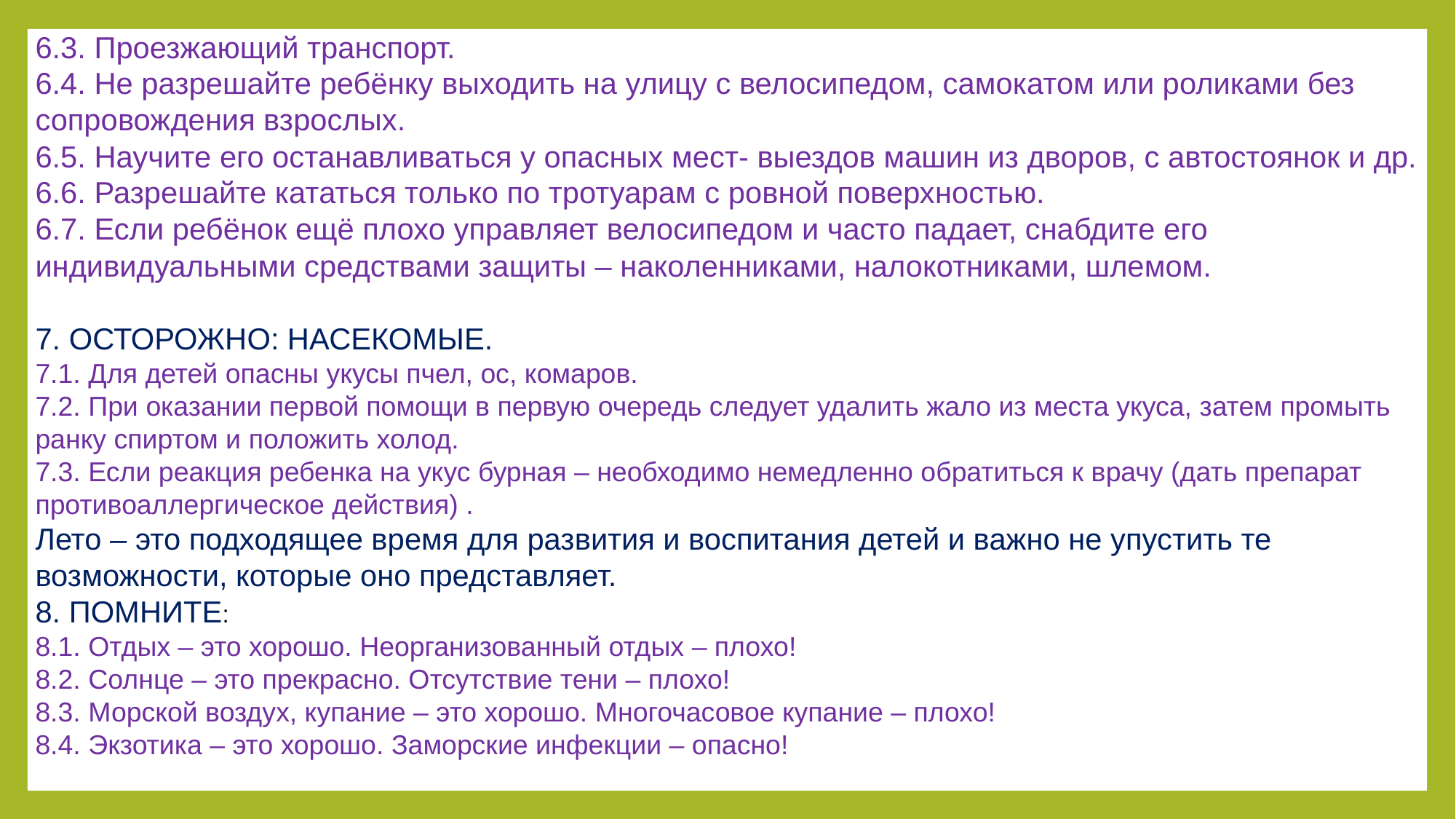

6.3. Проезжающий транспорт.
6.4. Не разрешайте ребёнку выходить на улицу с велосипедом, самокатом или роликами без сопровождения взрослых.
6.5. Научите его останавливаться у опасных мест- выездов машин из дворов, с автостоянок и др.
6.6. Разрешайте кататься только по тротуарам с ровной поверхностью.
6.7. Если ребёнок ещё плохо управляет велосипедом и часто падает, снабдите его индивидуальными средствами защиты – наколенниками, налокотниками, шлемом.

7. ОСТОРОЖНО: НАСЕКОМЫЕ.
7.1. Для детей опасны укусы пчел, ос, комаров.
7.2. При оказании первой помощи в первую очередь следует удалить жало из места укуса, затем промыть ранку спиртом и положить холод.
7.3. Если реакция ребенка на укус бурная – необходимо немедленно обратиться к врачу (дать препарат противоаллергическое действия) .
Лето – это подходящее время для развития и воспитания детей и важно не упустить те возможности, которые оно представляет.
8. ПОМНИТЕ:
8.1. Отдых – это хорошо. Неорганизованный отдых – плохо!
8.2. Солнце – это прекрасно. Отсутствие тени – плохо!
8.3. Морской воздух, купание – это хорошо. Многочасовое купание – плохо!
8.4. Экзотика – это хорошо. Заморские инфекции – опасно!